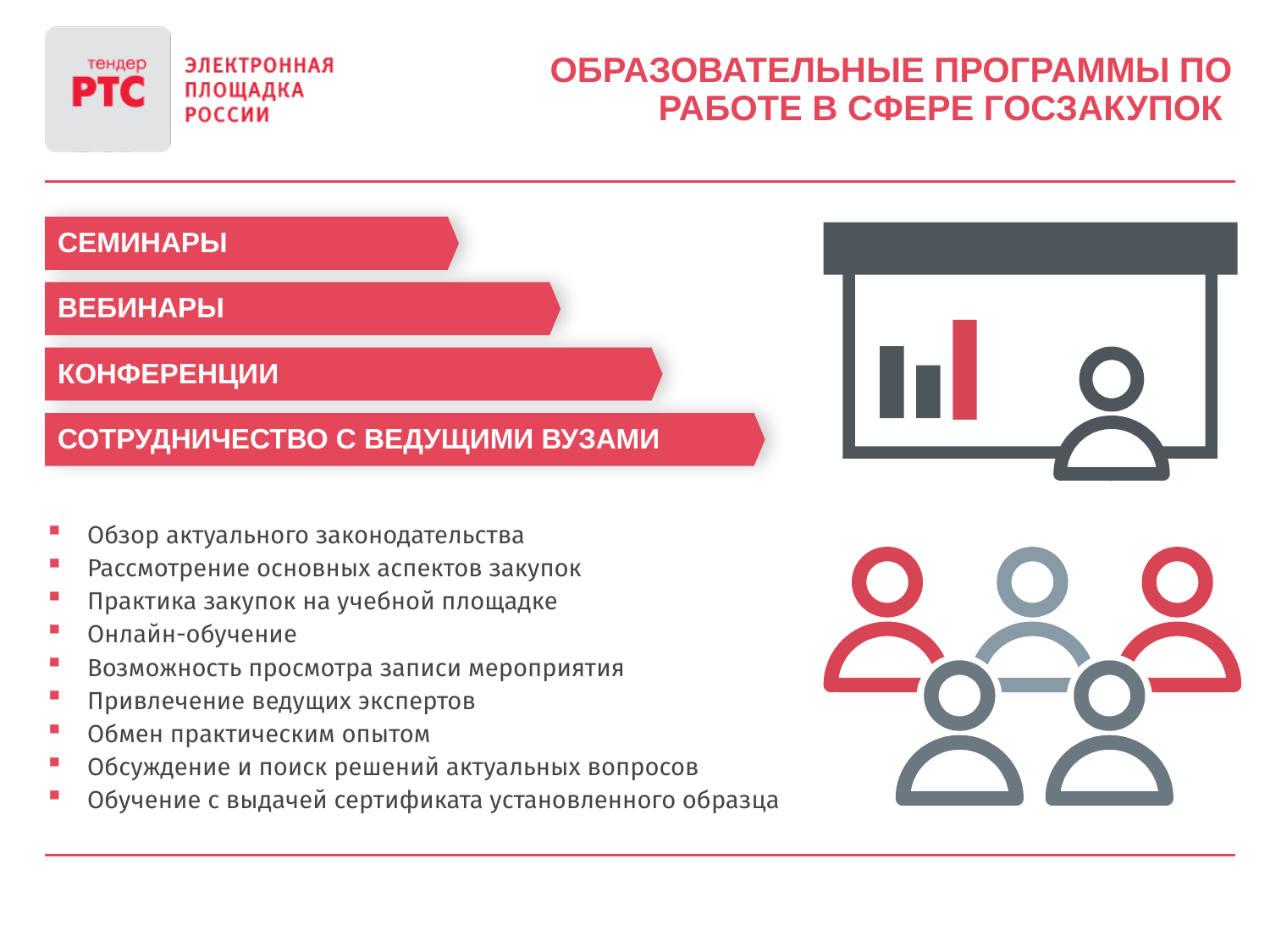

Образовательные программы по работе в сфере госзакупок
СЕМИНАРЫ

ВЕБИНАРЫ
КОНФЕРЕНЦИИ
СОТРУДНИЧЕСТВО С ВЕДУЩИМИ ВУЗАМИ
Обзор актуального законодательства
Рассмотрение основных аспектов закупок
Практика закупок на учебной площадке
Онлайн-обучение
Возможность просмотра записи мероприятия
Привлечение ведущих экспертов
Обмен практическим опытом
Обсуждение и поиск решений актуальных вопросов
Обучение с выдачей сертификата установленного образца